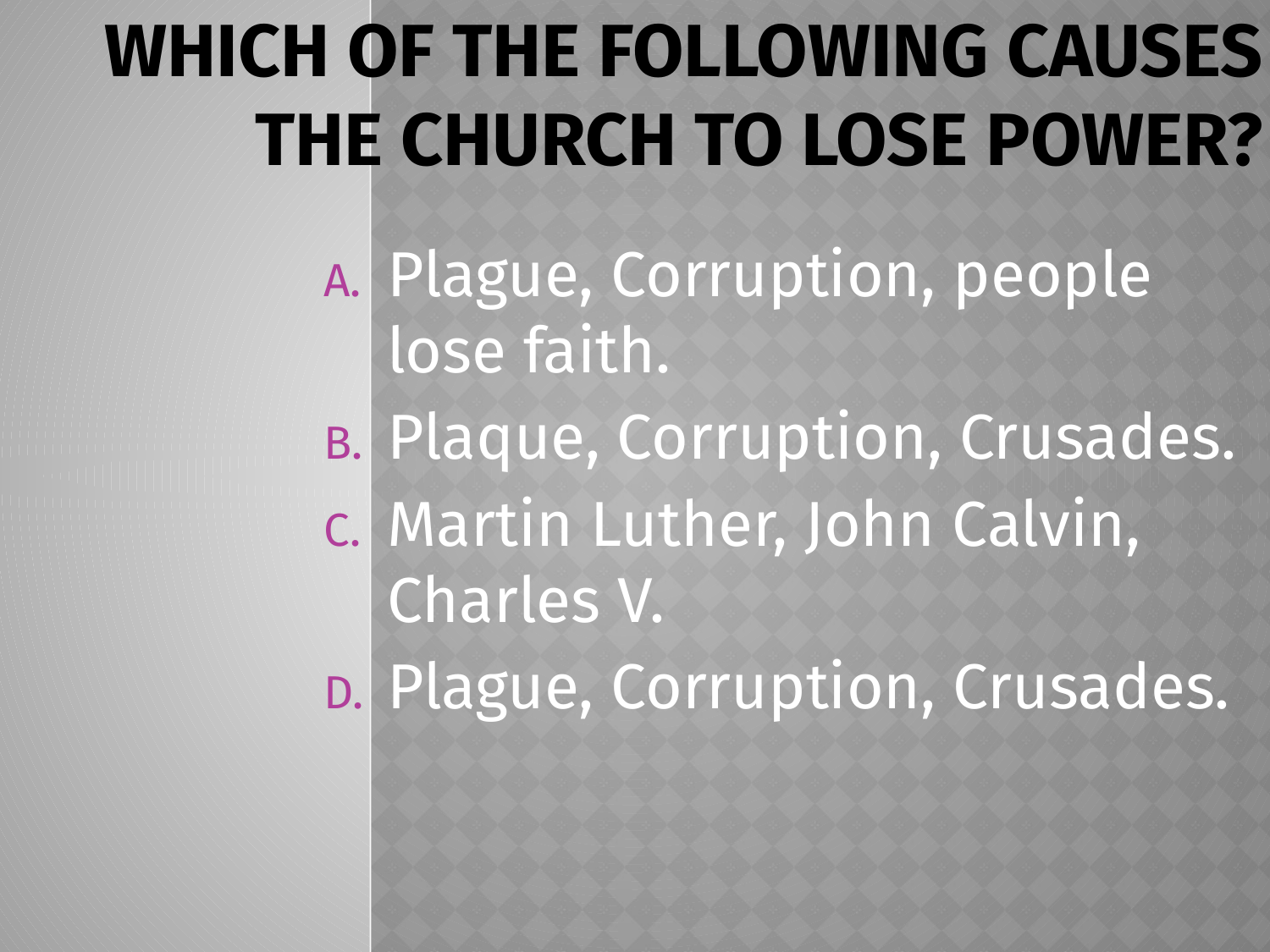

# Which of the following causes the church to lose power?
Plague, Corruption, people lose faith.
Plaque, Corruption, Crusades.
Martin Luther, John Calvin, Charles V.
Plague, Corruption, Crusades.